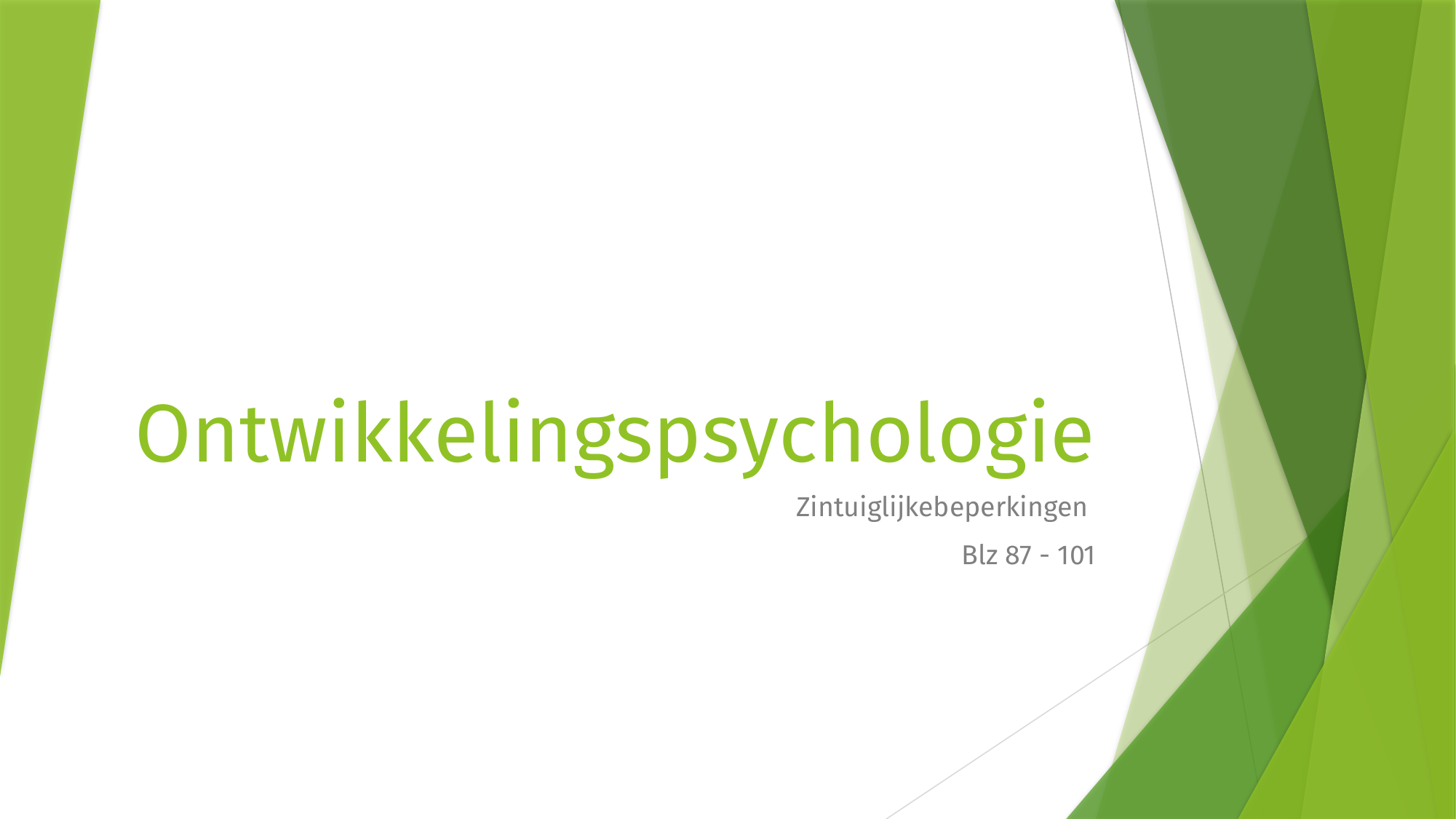

# Ontwikkelingspsychologie
Zintuiglijkebeperkingen
Blz 87 - 101